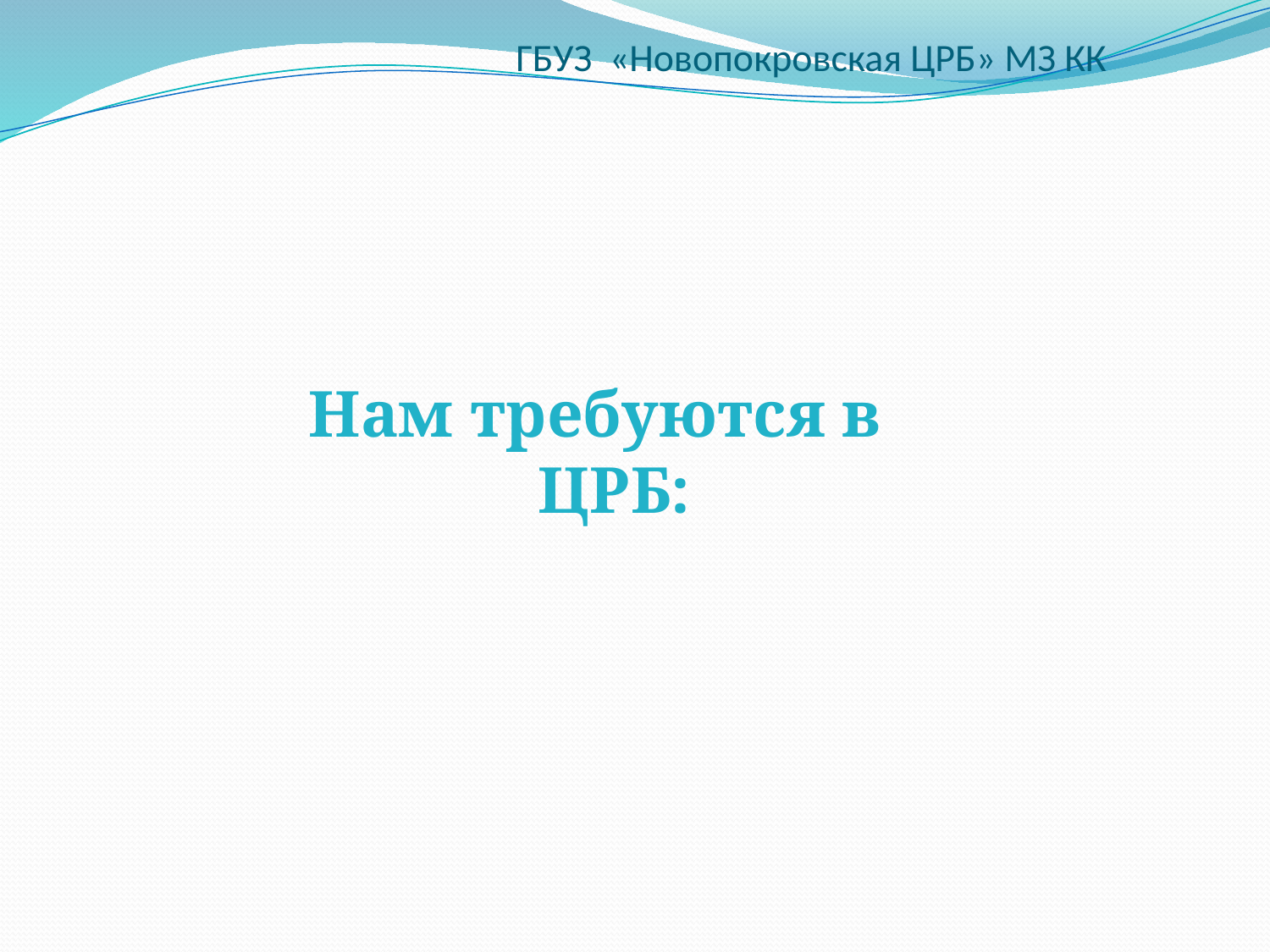

ГБУЗ  «Новопокровская ЦРБ» МЗ КК
Нам требуются в ЦРБ: